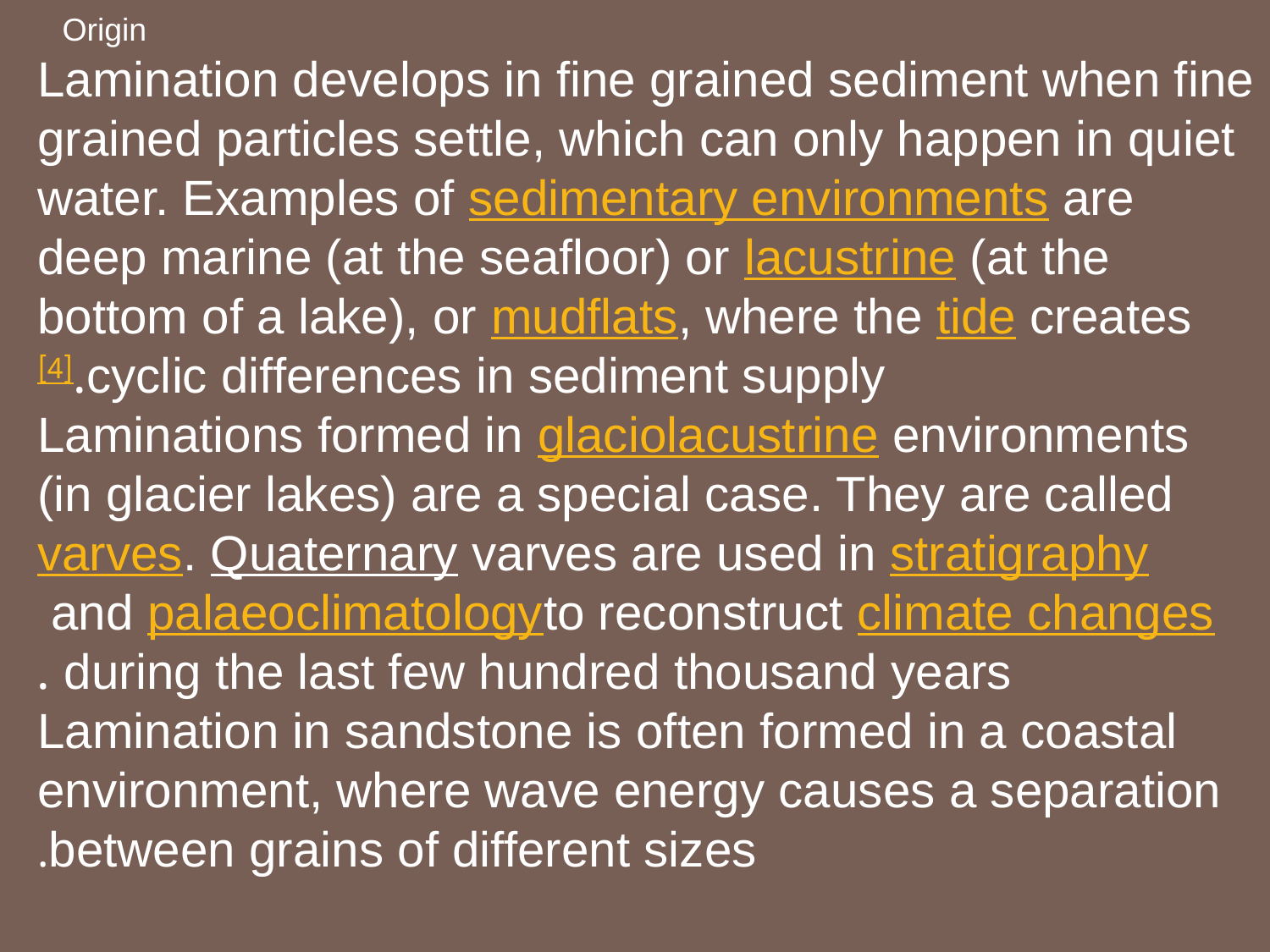

Origin
Lamination develops in fine grained sediment when fine grained particles settle, which can only happen in quiet water. Examples of sedimentary environments are deep marine (at the seafloor) or lacustrine (at the bottom of a lake), or mudflats, where the tide creates cyclic differences in sediment supply.[4]
Laminations formed in glaciolacustrine environments (in glacier lakes) are a special case. They are called varves. Quaternary varves are used in stratigraphy and palaeoclimatologyto reconstruct climate changes during the last few hundred thousand years.
Lamination in sandstone is often formed in a coastal environment, where wave energy causes a separation between grains of different sizes.